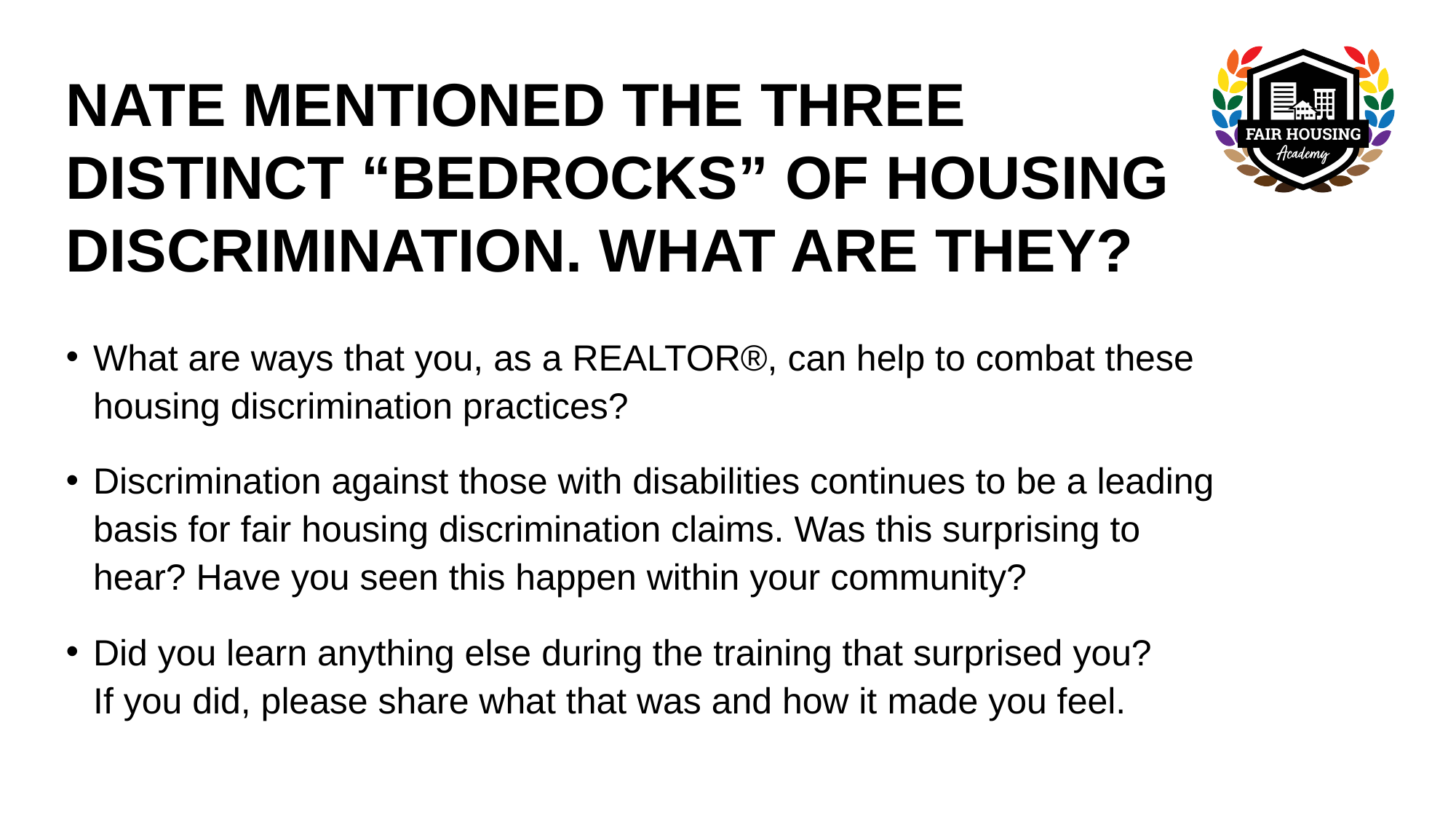

# NATE MENTIONED THE THREE DISTINCT “BEDROCKS” OF HOUSING DISCRIMINATION. WHAT ARE THEY?
What are ways that you, as a REALTOR®, can help to combat these housing discrimination practices?
Discrimination against those with disabilities continues to be a leading basis for fair housing discrimination claims. Was this surprising to hear? Have you seen this happen within your community?
Did you learn anything else during the training that surprised you?
If you did, please share what that was and how it made you feel.